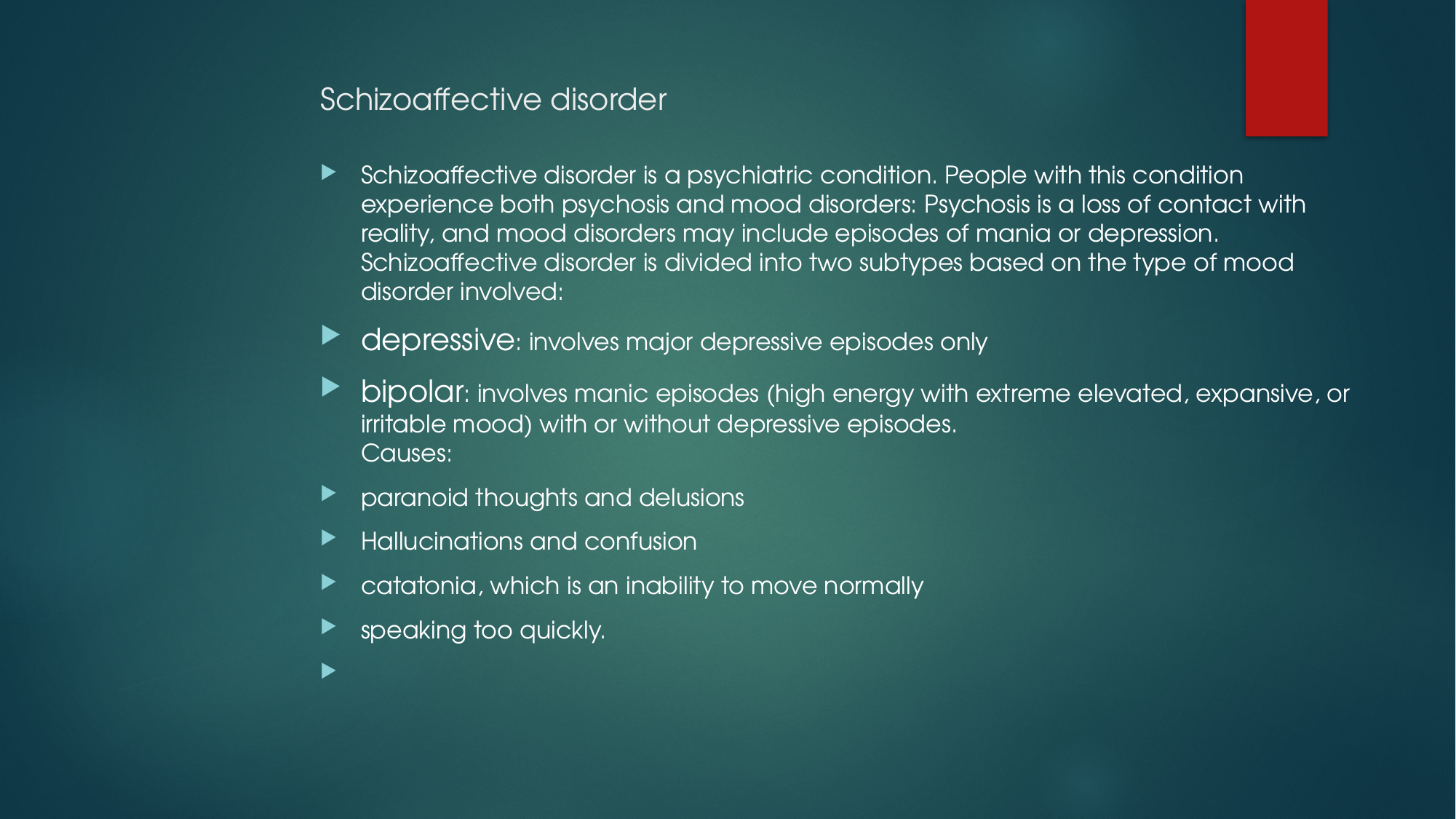

# Schizoaffective disorder
Schizoaffective disorder is a psychiatric condition. People with this condition experience both psychosis and mood disorders: Psychosis is a loss of contact with reality, and mood disorders may include episodes of mania or depression. Schizoaffective disorder is divided into two subtypes based on the type of mood disorder involved:
depressive: involves major depressive episodes only
bipolar: involves manic episodes (high energy with extreme elevated, expansive, or irritable mood) with or without depressive episodes.
Causes:
paranoid thoughts and delusions
Hallucinations and confusion
catatonia, which is an inability to move normally
speaking too quickly.